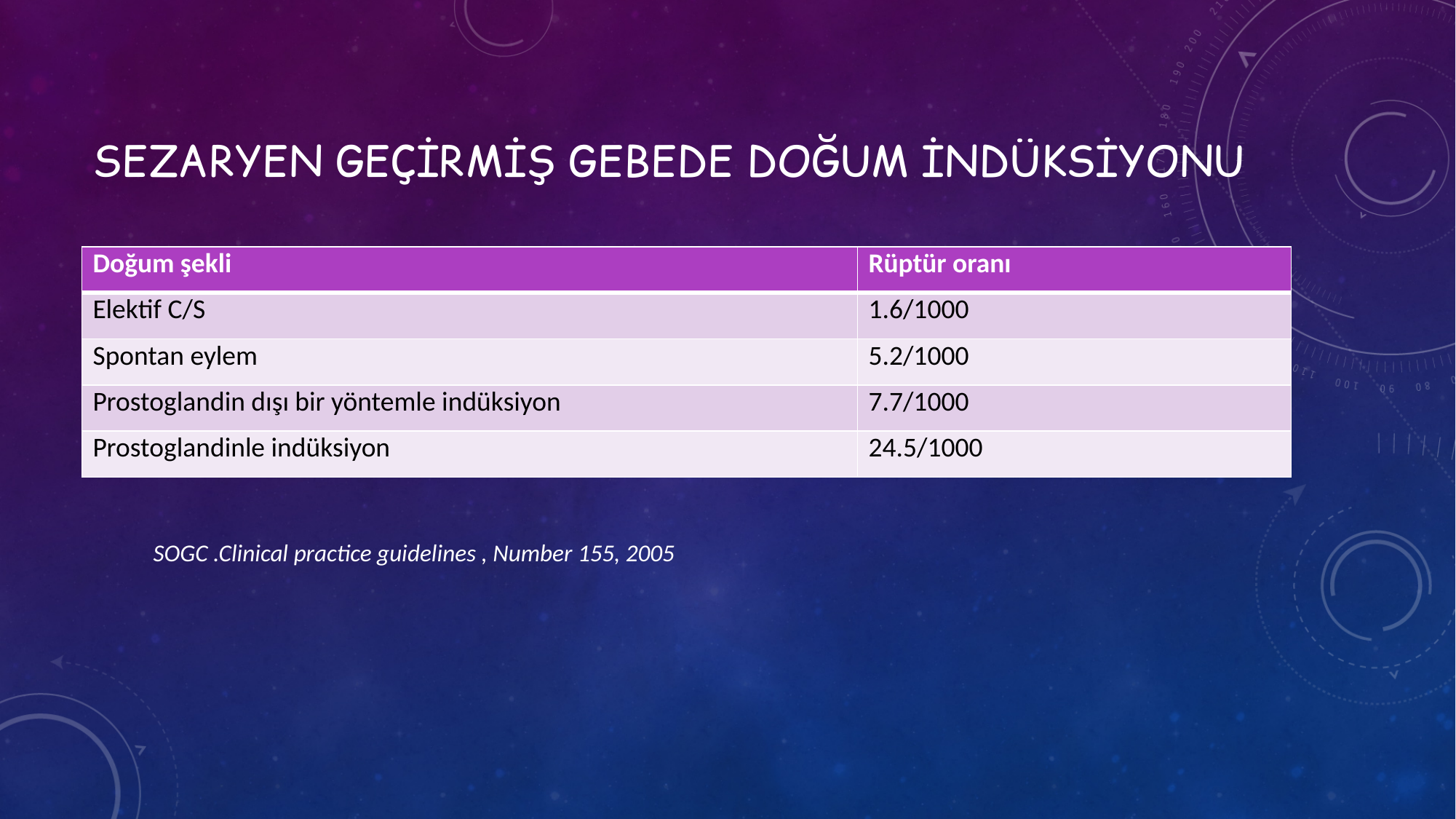

# SEZARYEN GEÇİRMİŞ GEBEDE DOĞUM İNDÜKSİYONU
| Doğum şekli | Rüptür oranı |
| --- | --- |
| Elektif C/S | 1.6/1000 |
| Spontan eylem | 5.2/1000 |
| Prostoglandin dışı bir yöntemle indüksiyon | 7.7/1000 |
| Prostoglandinle indüksiyon | 24.5/1000 |
SOGC .Clinical practice guidelines , Number 155, 2005